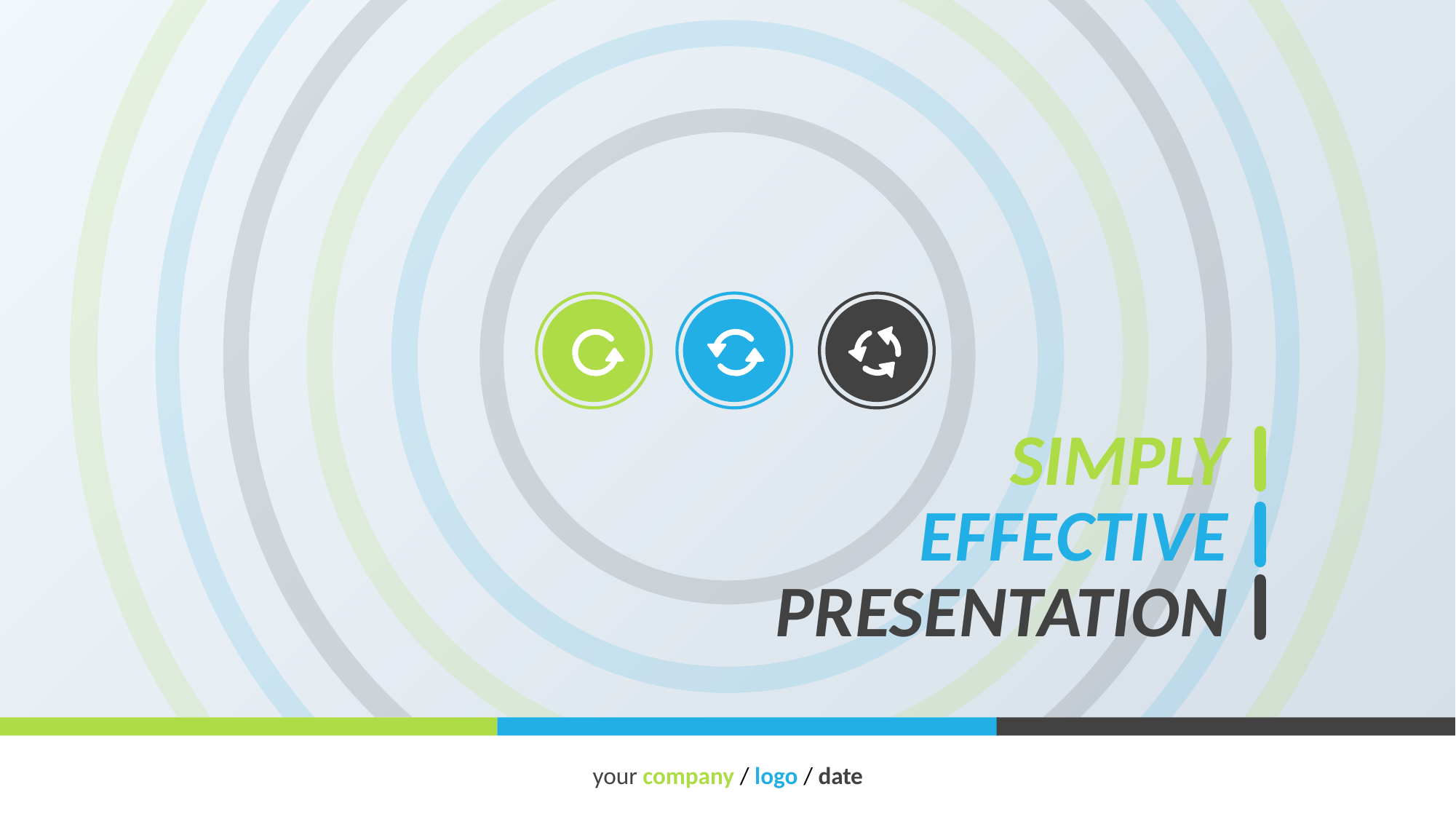

SIMPLY
EFFECTIVE
PRESENTATION

your company / logo / date